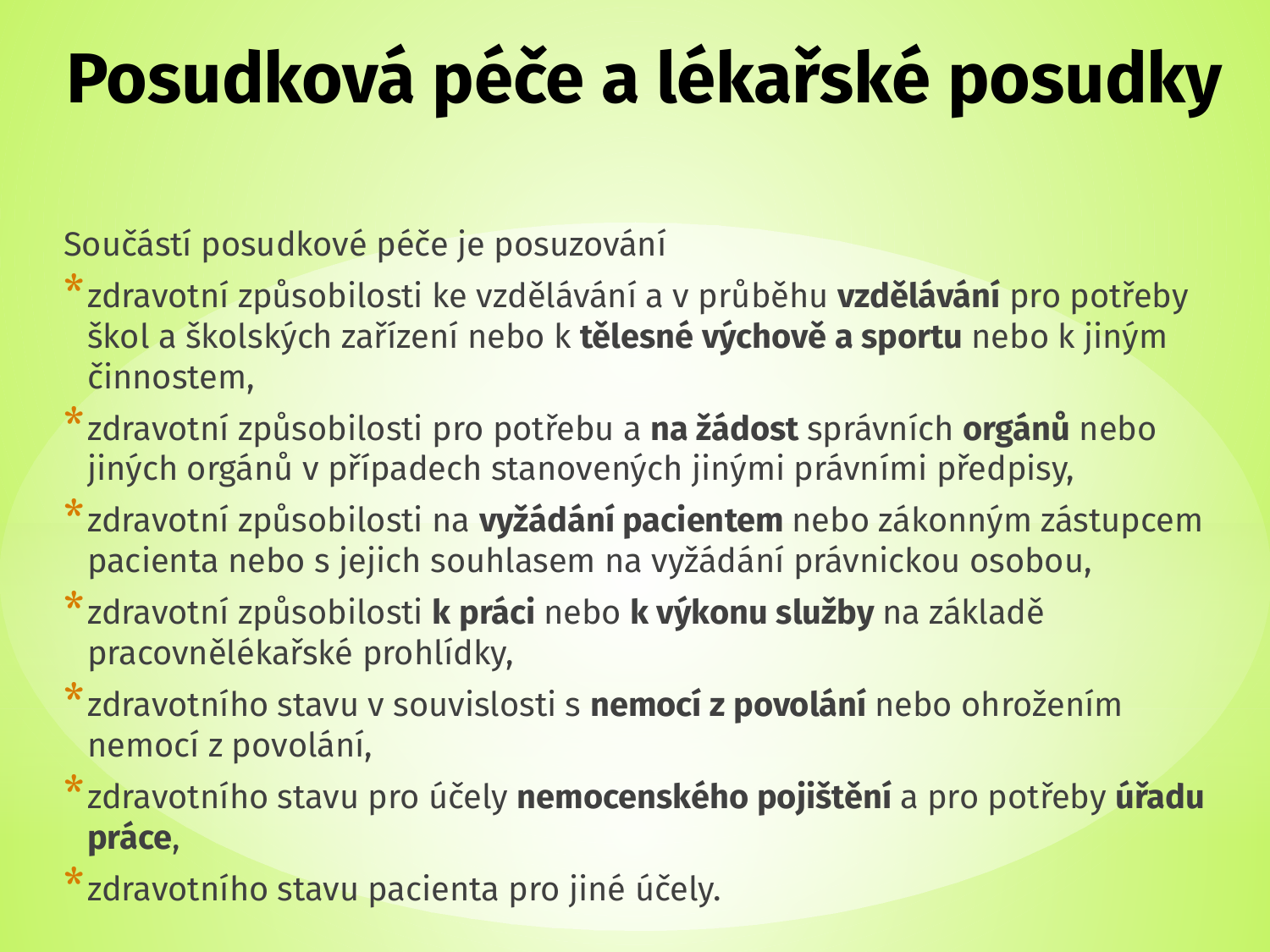

# Posudková péče a lékařské posudky
Součástí posudkové péče je posuzování
zdravotní způsobilosti ke vzdělávání a v průběhu vzdělávání pro potřeby škol a školských zařízení nebo k tělesné výchově a sportu nebo k jiným činnostem,
zdravotní způsobilosti pro potřebu a na žádost správních orgánů nebo jiných orgánů v případech stanovených jinými právními předpisy,
zdravotní způsobilosti na vyžádání pacientem nebo zákonným zástupcem pacienta nebo s jejich souhlasem na vyžádání právnickou osobou,
zdravotní způsobilosti k práci nebo k výkonu služby na základě pracovnělékařské prohlídky,
zdravotního stavu v souvislosti s nemocí z povolání nebo ohrožením nemocí z povolání,
zdravotního stavu pro účely nemocenského pojištění a pro potřeby úřadu práce,
zdravotního stavu pacienta pro jiné účely.